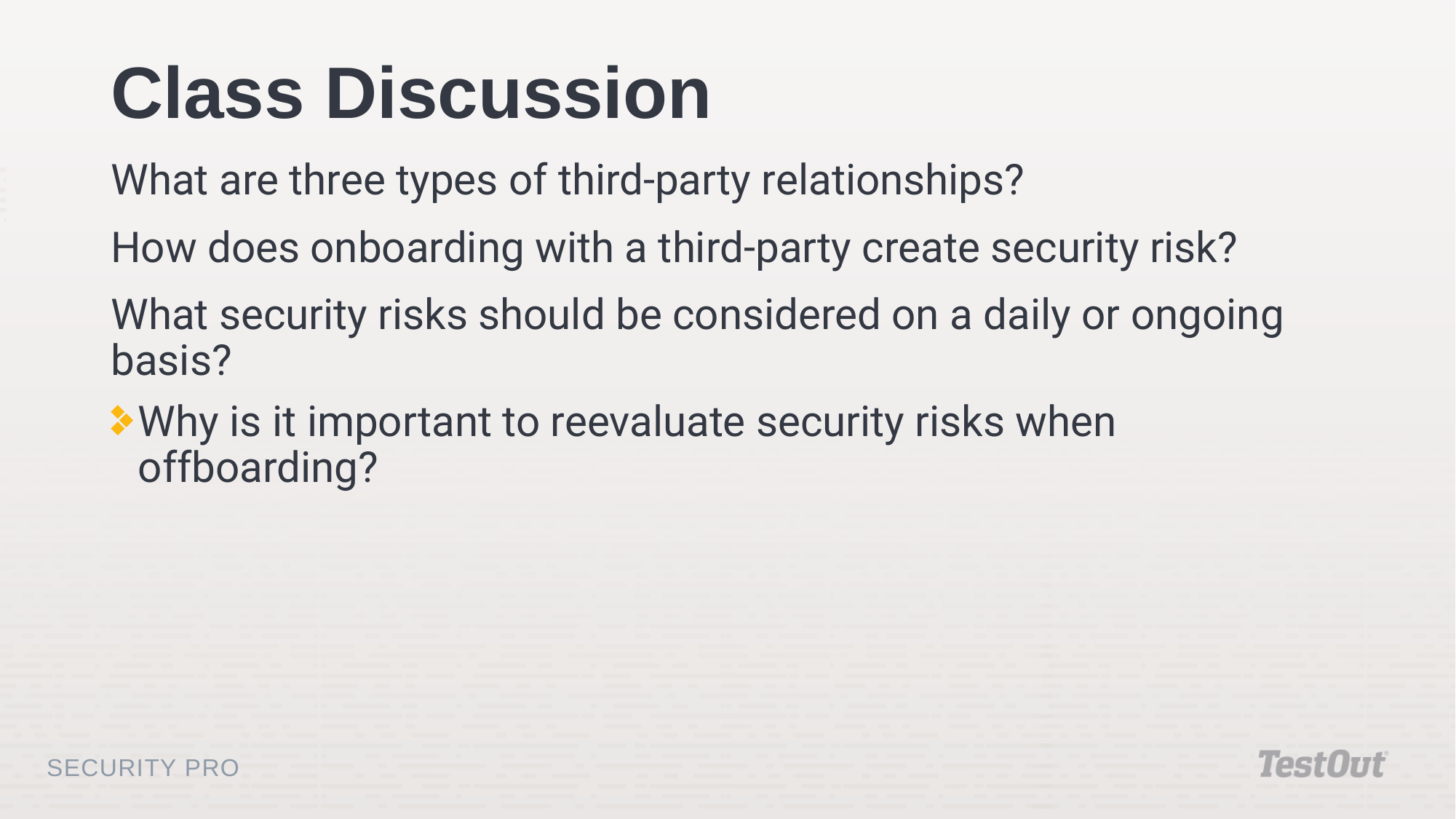

# Class Discussion
What are three types of third-party relationships?
How does onboarding with a third-party create security risk?
What security risks should be considered on a daily or ongoing basis?
Why is it important to reevaluate security risks when offboarding?
Security Pro